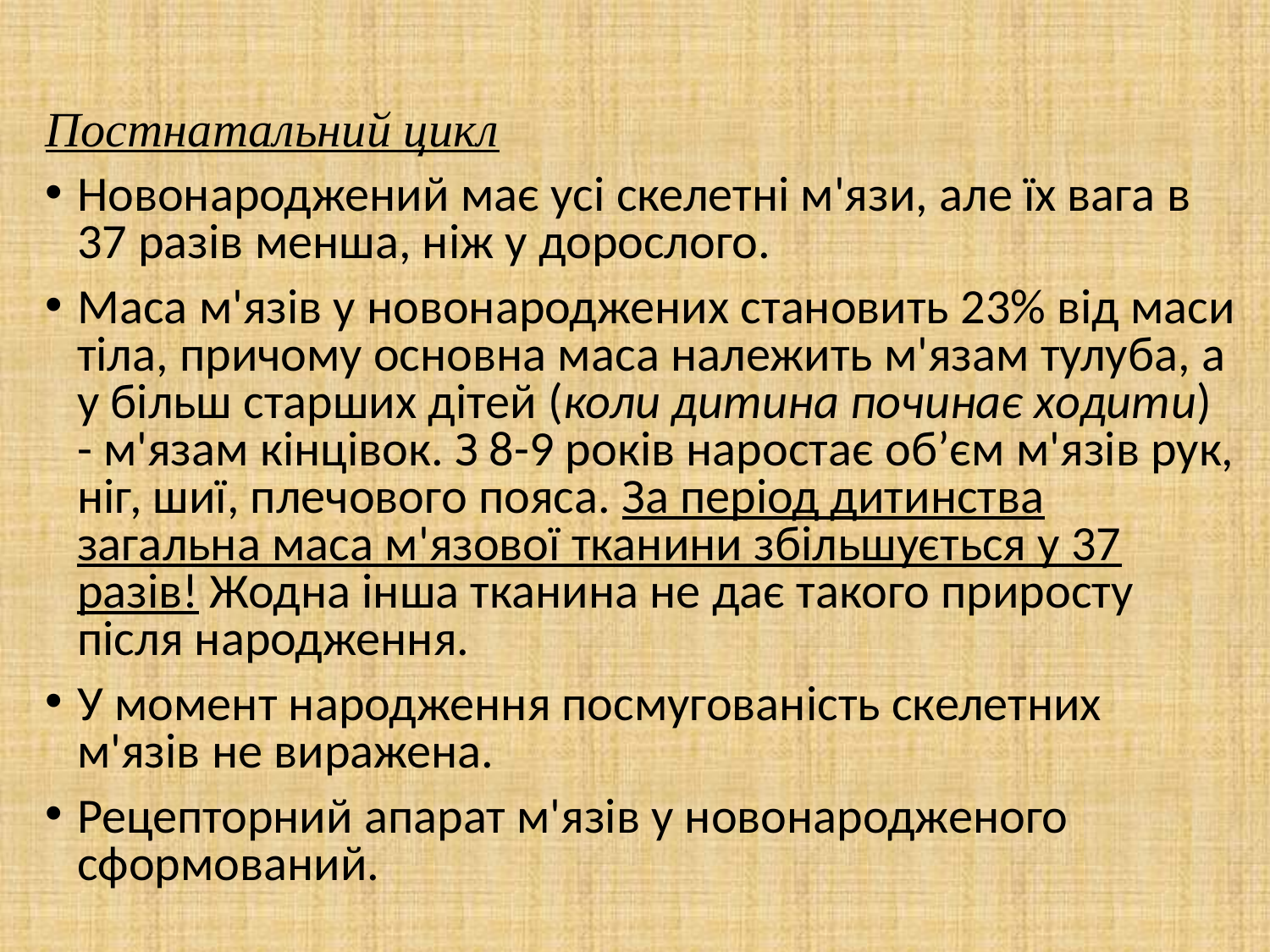

Постнатальний цикл
Новонароджений має усі скелетні м'язи, але їх вага в 37 разів менша, ніж у дорослого.
Маса м'язів у новонароджених становить 23% від маси тіла, причому основна маса належить м'язам тулуба, а у більш старших дітей (коли дитина починає ходити) - м'язам кінцівок. З 8-9 років наростає об’єм м'язів рук, ніг, шиї, плечового пояса. За період дитинства загальна маса м'язової тканини збільшується у 37 разів! Жодна інша тканина не дає такого приросту після народження.
У момент народження посмугованість скелетних м'язів не виражена.
Рецепторний апарат м'язів у новонародженого сформований.